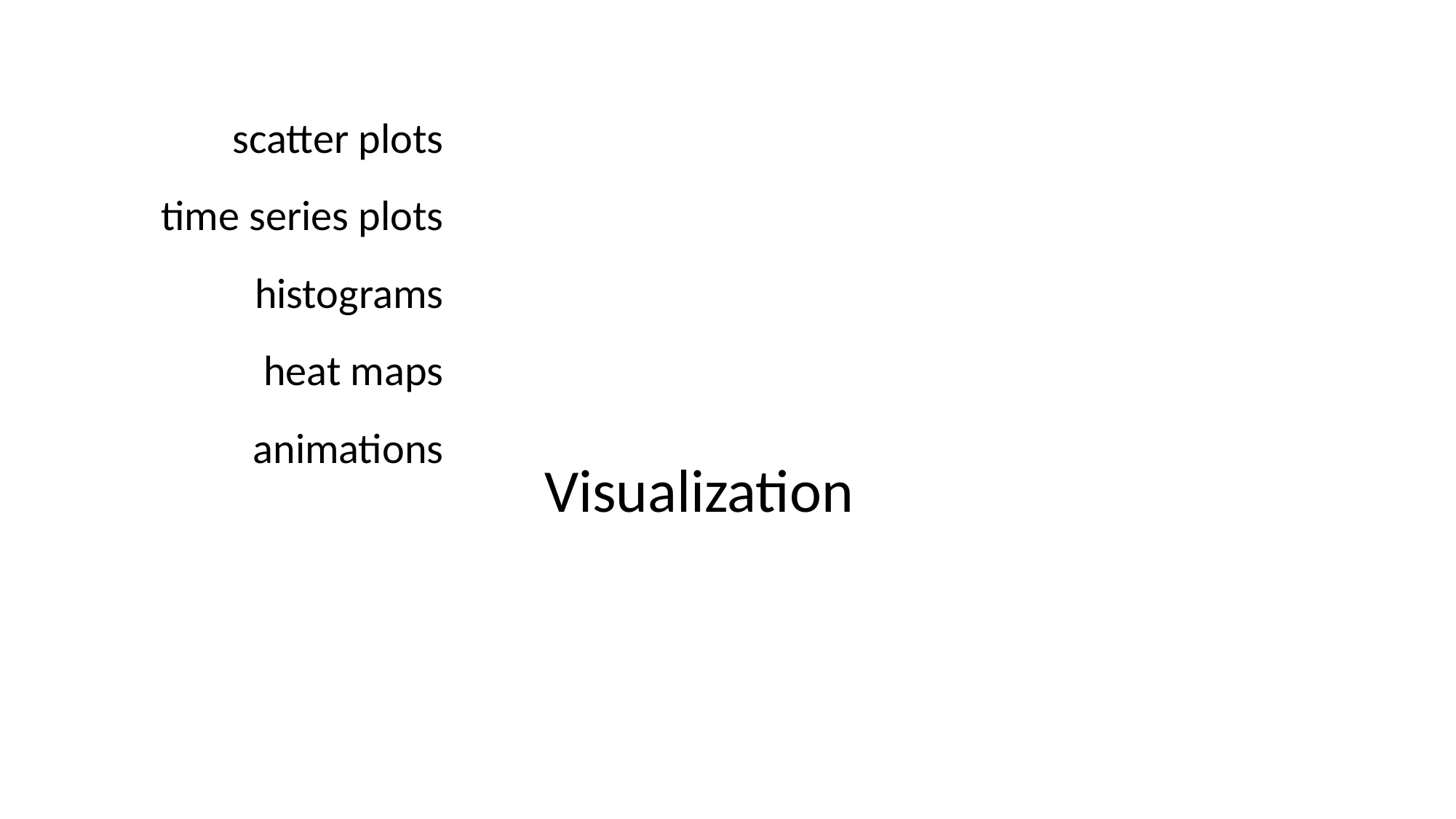

scatter plots
time series plots
histograms
heat maps
animations
Visualization